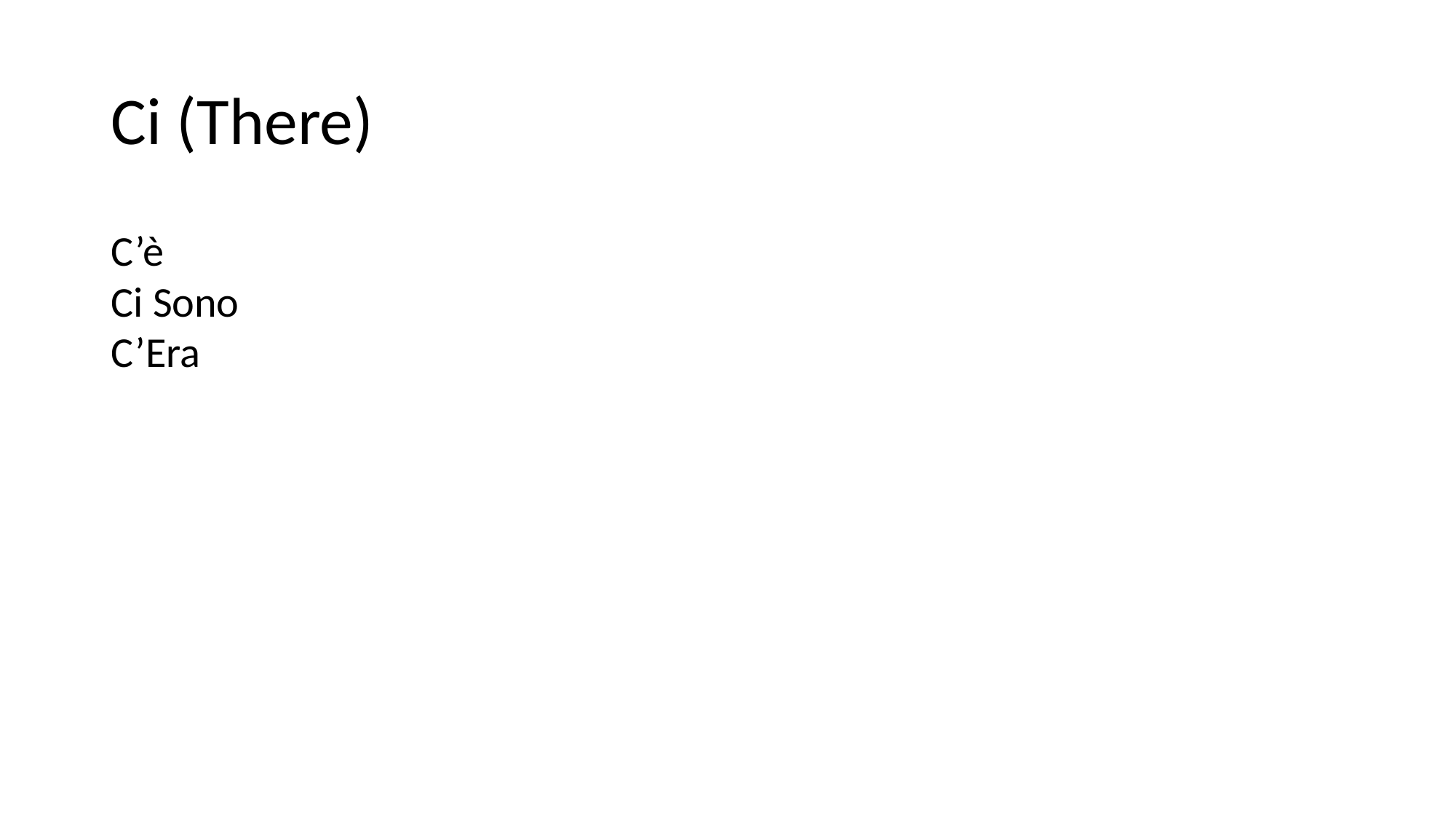

# Ci (There)
C’è
Ci Sono
C’Era